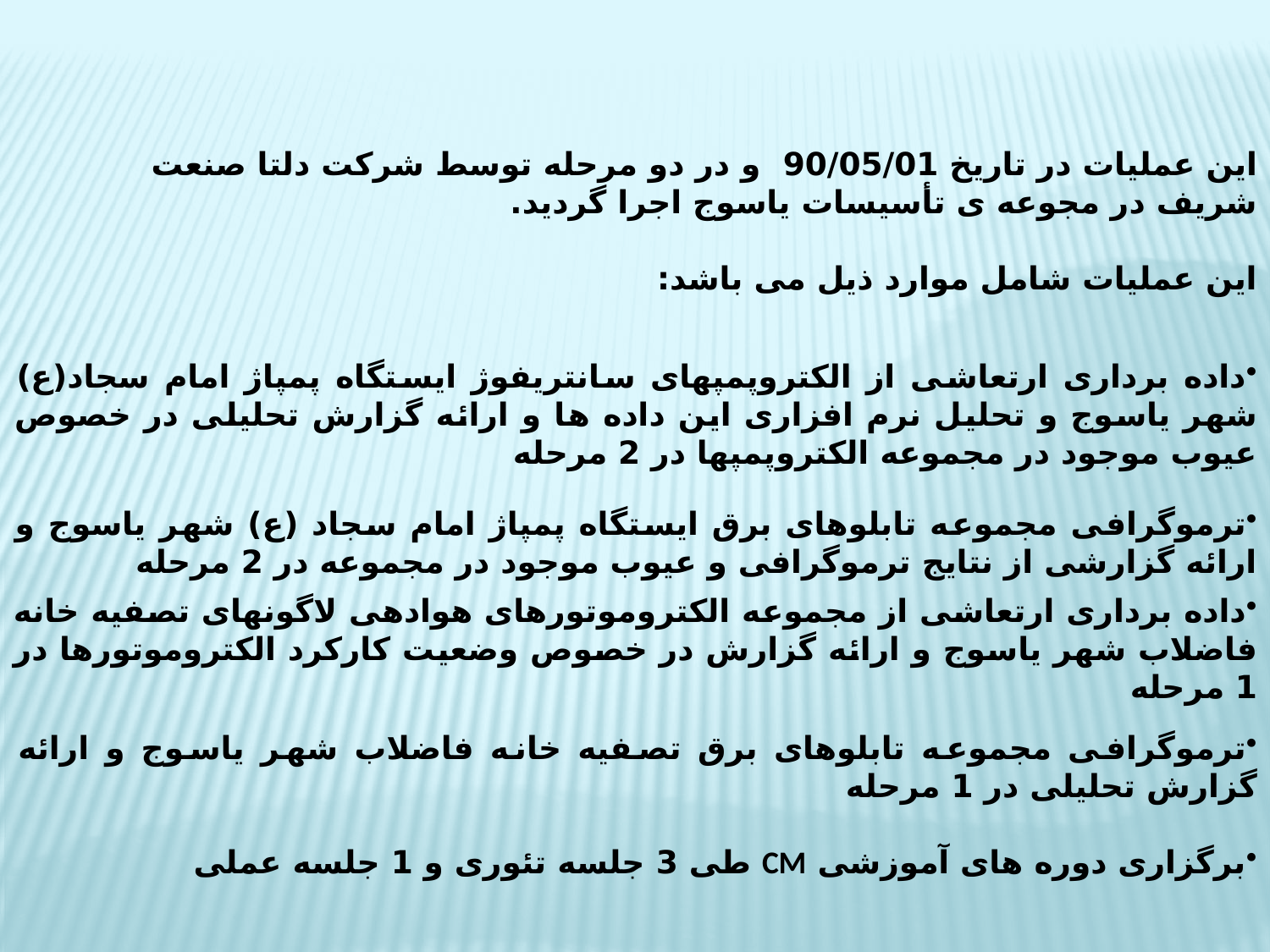

این عملیات در تاریخ 90/05/01  و در دو مرحله توسط شرکت دلتا صنعت شریف در مجوعه ی تأسیسات یاسوج اجرا گردید.

این عملیات شامل موارد ذیل می باشد:
داده برداری ارتعاشی از الکتروپمپهای سانتریفوژ ایستگاه پمپاژ امام سجاد(ع) شهر یاسوج و تحلیل نرم افزاری این داده ها و ارائه گزارش تحلیلی در خصوص عیوب موجود در مجموعه الکتروپمپها در 2 مرحله
ترموگرافی مجموعه تابلوهای برق ایستگاه پمپاژ امام سجاد (ع) شهر یاسوج و ارائه گزارشی از نتایج ترموگرافی و عیوب موجود در مجموعه در 2 مرحله
داده برداری ارتعاشی از مجموعه الکتروموتورهای هوادهی لاگونهای تصفیه خانه فاضلاب شهر یاسوج و ارائه گزارش در خصوص وضعیت کارکرد الکتروموتورها در 1 مرحله
ترموگرافی مجموعه تابلوهای برق تصفیه خانه فاضلاب شهر یاسوج و ارائه گزارش تحلیلی در 1 مرحله
برگزاری دوره های آموزشی CM طی 3 جلسه تئوری و 1 جلسه عملی